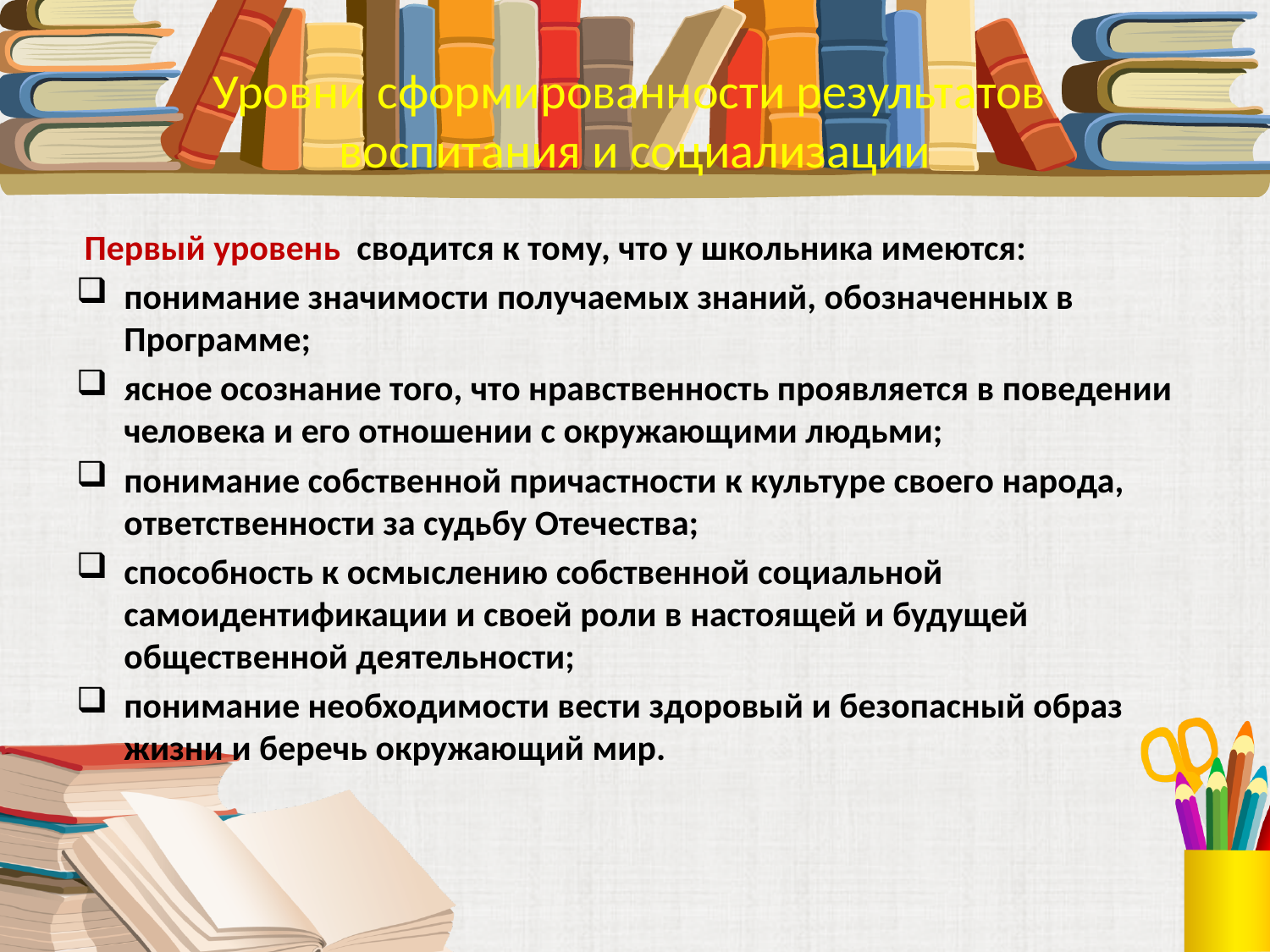

Уровни сформированности результатов
воспитания и социализации
 Первый уровень  сводится к тому, что у школьника имеются:
понимание значимости получаемых знаний, обозначенных в Программе;
ясное осознание того, что нравственность проявляется в поведении человека и его отношении с окружающими людьми;
понимание собственной причастности к культуре своего народа, ответственности за судьбу Отечества;
способность к осмыслению собственной социальной самоидентификации и своей роли в настоящей и будущей общественной деятельности;
понимание необходимости вести здоровый и безопасный образ жизни и беречь окружающий мир.